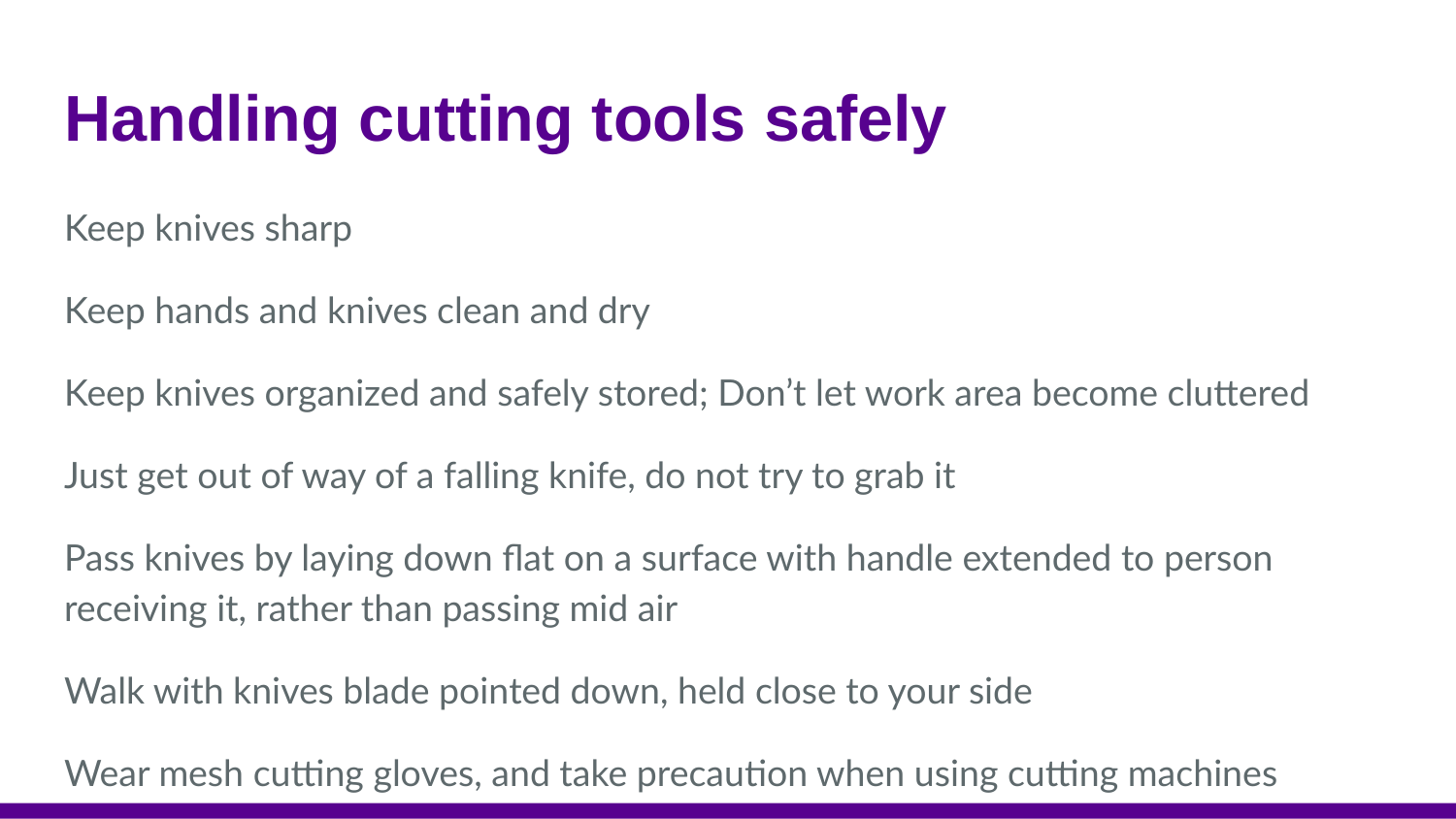

# Handling cutting tools safely
Keep knives sharp
Keep hands and knives clean and dry
Keep knives organized and safely stored; Don’t let work area become cluttered
Just get out of way of a falling knife, do not try to grab it
Pass knives by laying down flat on a surface with handle extended to person receiving it, rather than passing mid air
Walk with knives blade pointed down, held close to your side
Wear mesh cutting gloves, and take precaution when using cutting machines